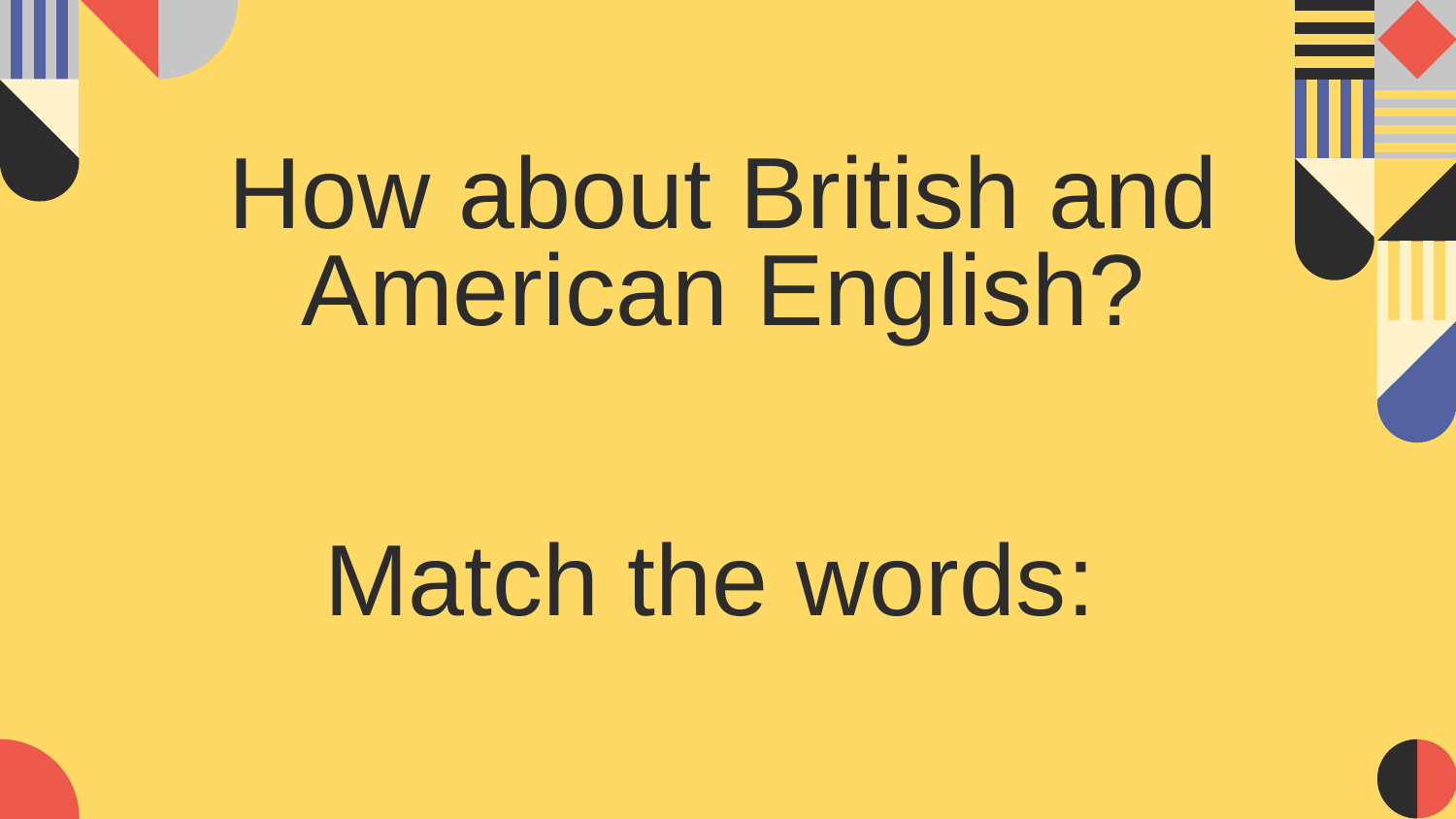

How about British and American English?

Match the words:
#